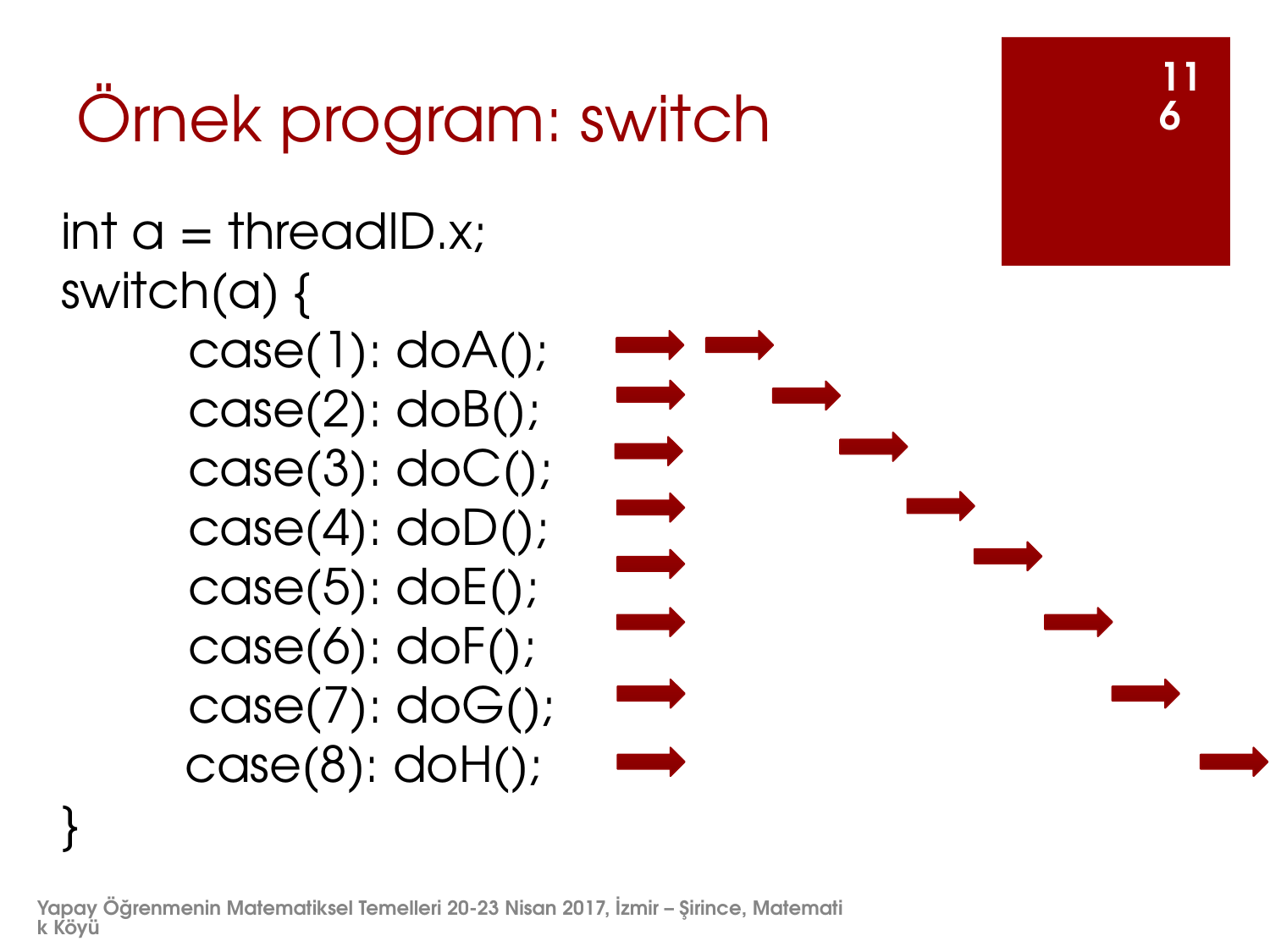

# Örnek program: switch
116
int a = threadID.x;
switch(a) {
   	case(1): doA();
   	case(2): doB();
	case(3): doC();
	case(4): doD();
	case(5): doE();
	case(6): doF();
	case(7): doG();
         case(8): doH();
}

Yapay Öğrenmenin Matematiksel Temelleri 20-23 Nisan 2017, İzmir – Şirince, Matematik Köyü